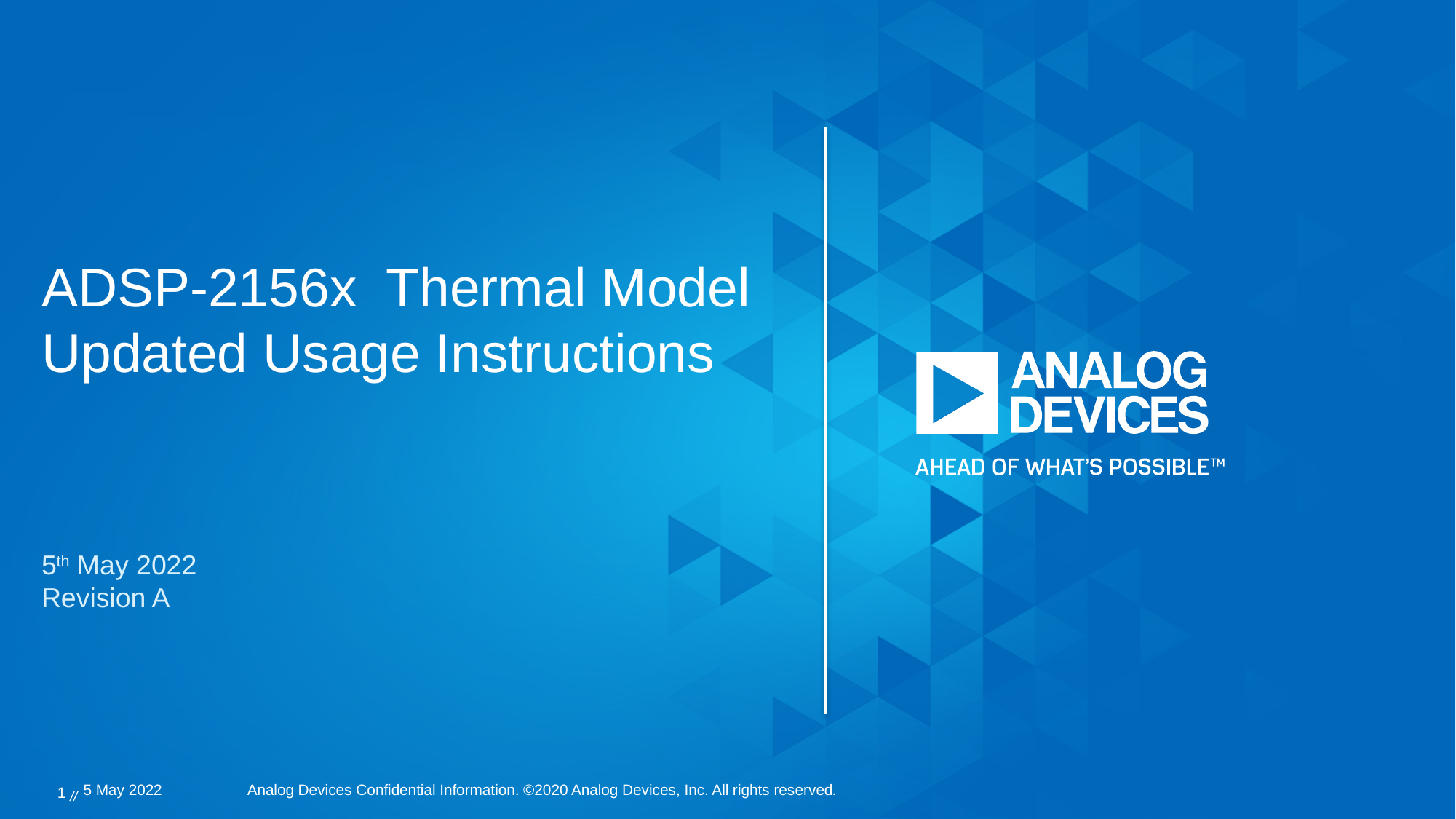

# ADSP-2156x  Thermal Model Updated Usage Instructions
5th May 2022
Revision A
1 //
5 May 2022
Analog Devices Confidential Information. ©2020 Analog Devices, Inc. All rights reserved.